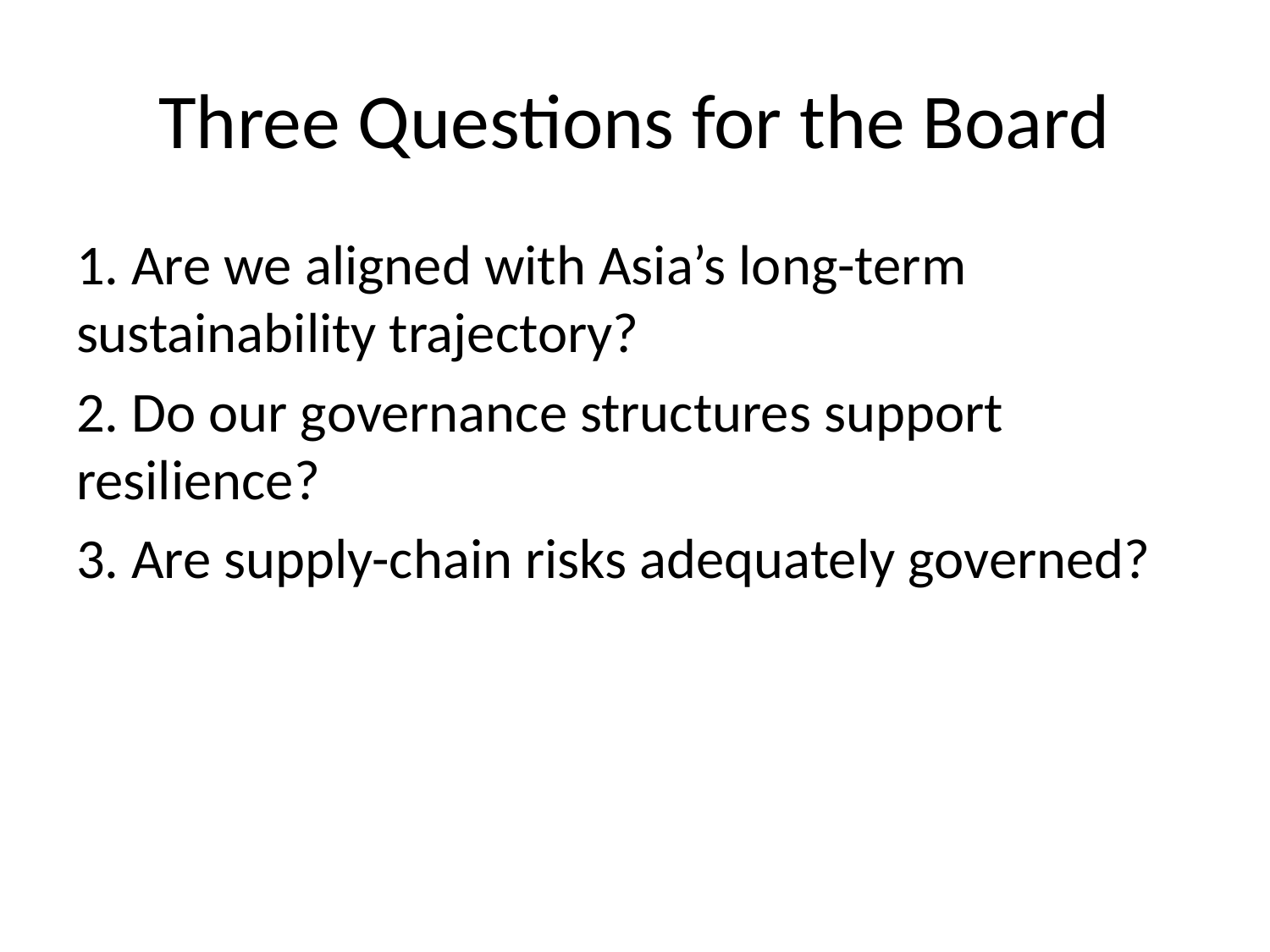

# Three Questions for the Board
1. Are we aligned with Asia’s long-term sustainability trajectory?
2. Do our governance structures support resilience?
3. Are supply-chain risks adequately governed?